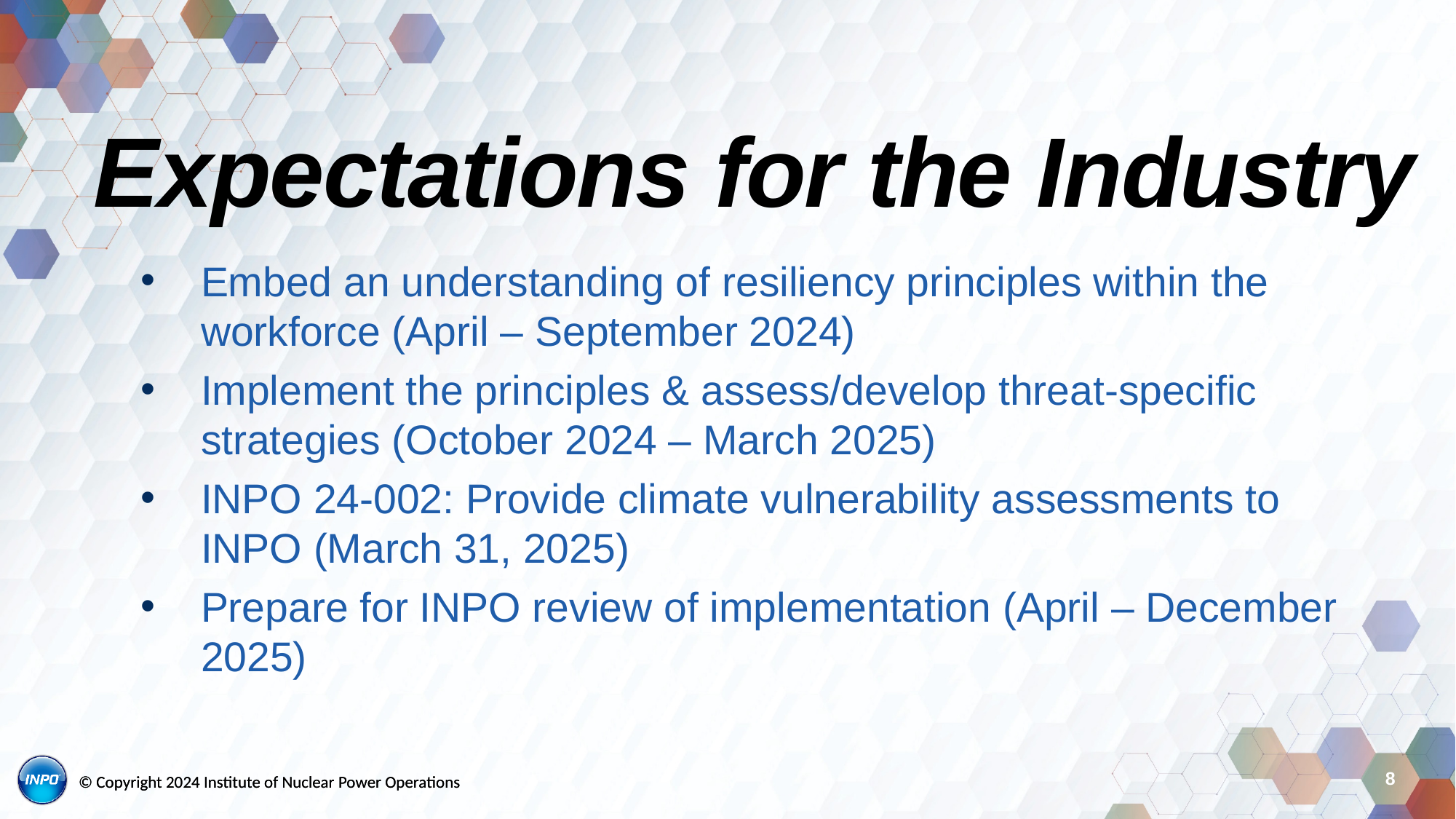

# Expectations for the Industry
Embed an understanding of resiliency principles within the workforce (April – September 2024)
Implement the principles & assess/develop threat-specific strategies (October 2024 – March 2025)
INPO 24-002: Provide climate vulnerability assessments to INPO (March 31, 2025)
Prepare for INPO review of implementation (April – December 2025)